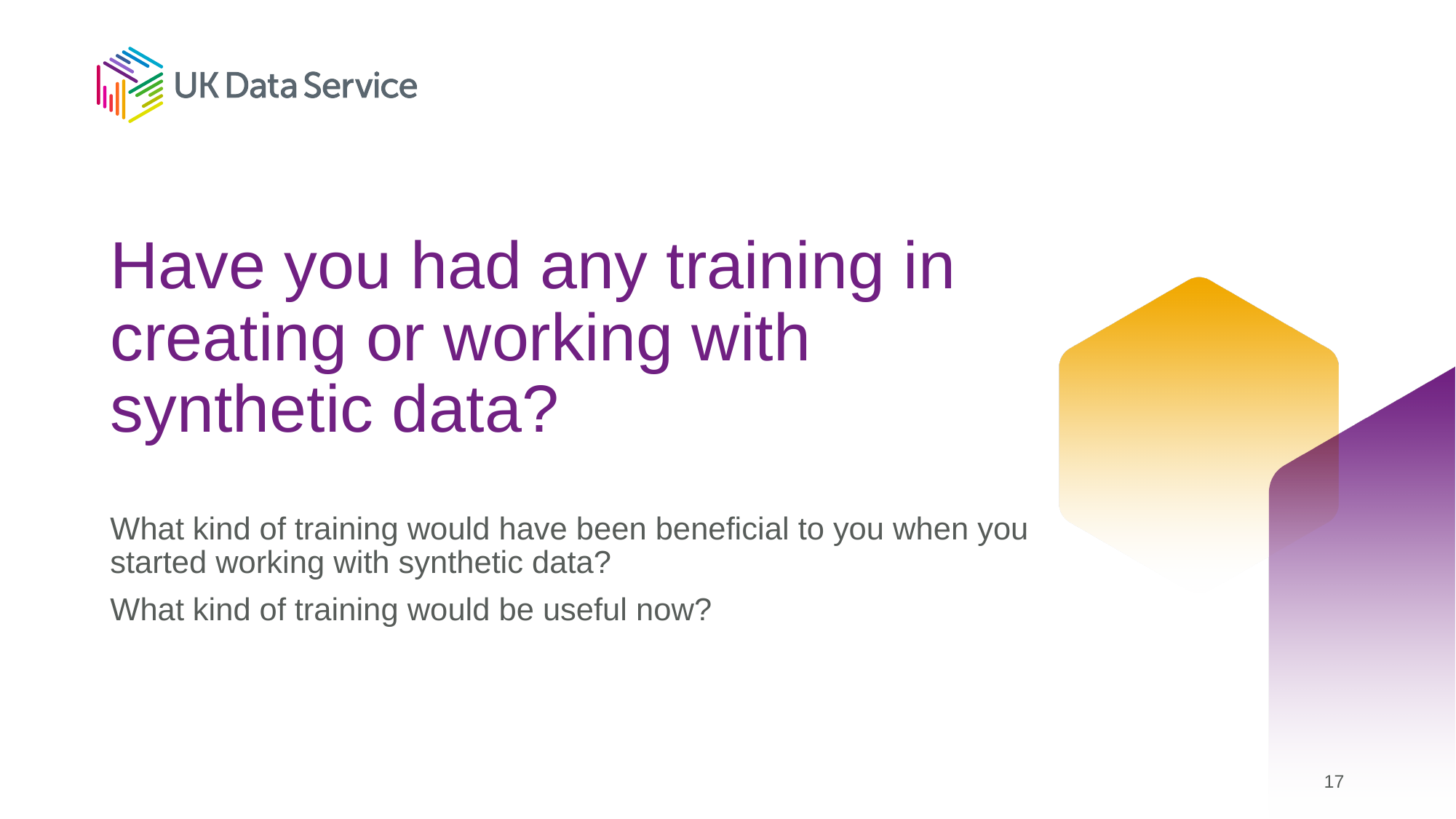

# Have you had any training in creating or working with synthetic data?

What kind of training would have been beneficial to you when you started working with synthetic data?
What kind of training would be useful now?
17